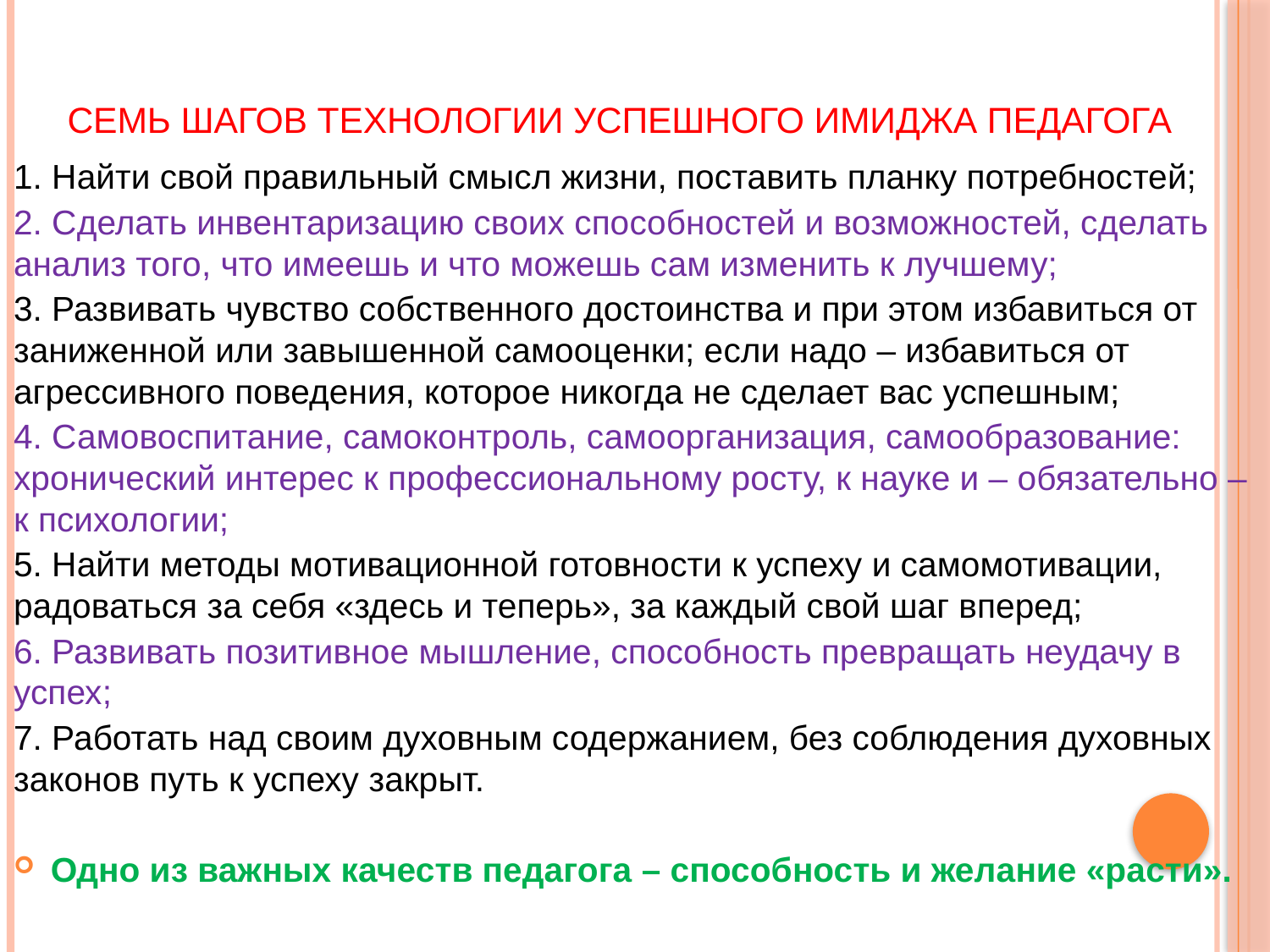

# Семь шагов технологии успешного имиджа педагога

1. Найти свой правильный смысл жизни, поставить планку потребностей;
2. Сделать инвентаризацию своих способностей и возможностей, сделать анализ того, что имеешь и что можешь сам изменить к лучшему;
3. Развивать чувство собственного достоинства и при этом избавиться от заниженной или завышенной самооценки; если надо – избавиться от агрессивного поведения, которое никогда не сделает вас успешным;
4. Самовоспитание, самоконтроль, самоорганизация, самообразование: хронический интерес к профессиональному росту, к науке и – обязательно – к психологии;
5. Найти методы мотивационной готовности к успеху и самомотивации, радоваться за себя «здесь и теперь», за каждый свой шаг вперед;
6. Развивать позитивное мышление, способность превращать неудачу в успех;
7. Работать над своим духовным содержанием, без соблюдения духовных законов путь к успеху закрыт.

Одно из важных качеств педагога – способность и желание «расти».